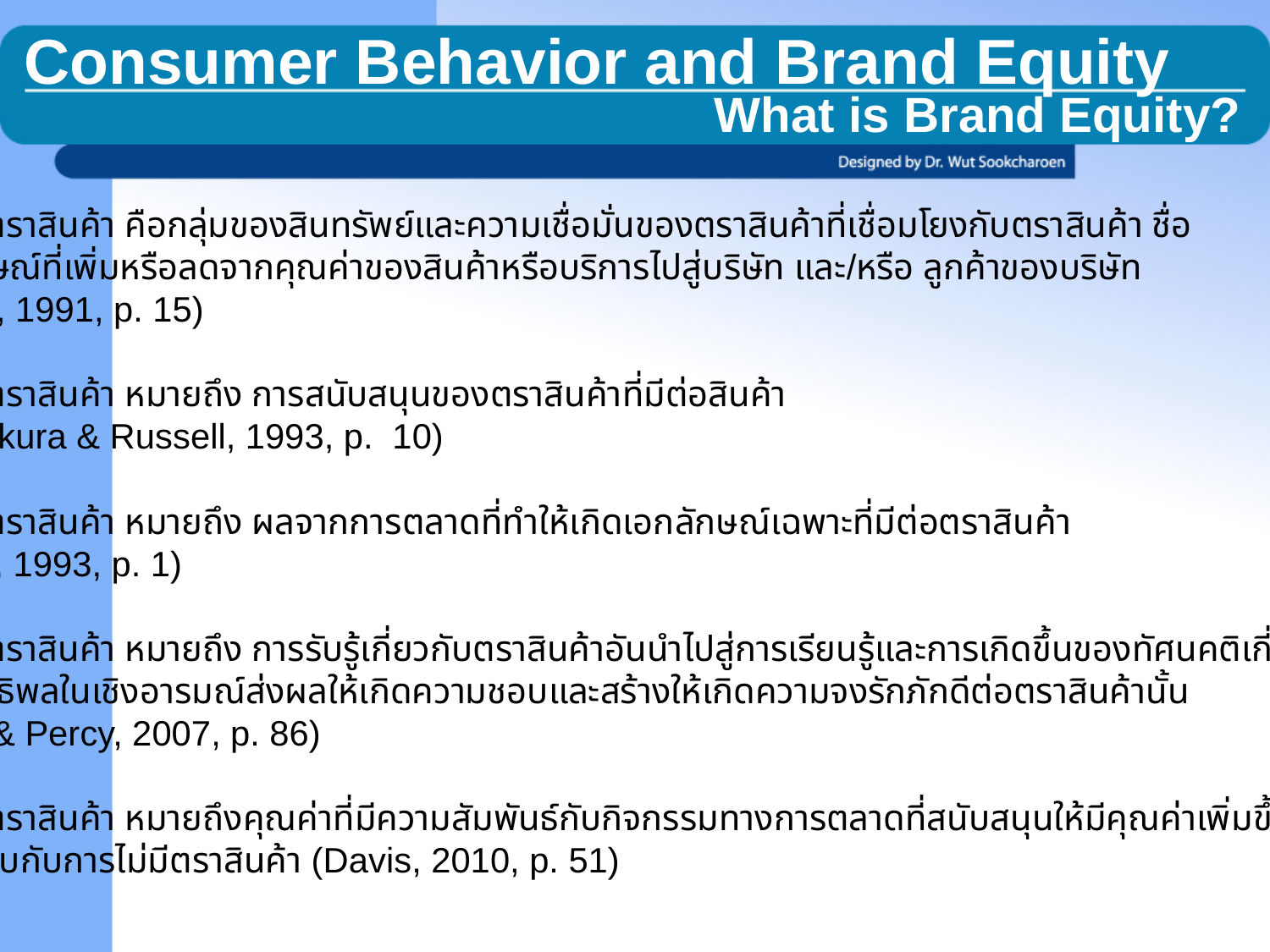

Consumer Behavior and Brand Equity
What is Brand Equity?
คุณค่าตราสินค้า คือกลุ่มของสินทรัพย์และความเชื่อมั่นของตราสินค้าที่เชื่อมโยงกับตราสินค้า ชื่อ
สัญลักษณ์ที่เพิ่มหรือลดจากคุณค่าของสินค้าหรือบริการไปสู่บริษัท และ/หรือ ลูกค้าของบริษัท
(Aaker, 1991, p. 15)

คุณค่าตราสินค้า หมายถึง การสนับสนุนของตราสินค้าที่มีต่อสินค้า
(Kamakura & Russell, 1993, p.  10)

คุณค่าตราสินค้า หมายถึง ผลจากการตลาดที่ทำให้เกิดเอกลักษณ์เฉพาะที่มีต่อตราสินค้า
(Keller, 1993, p. 1)

คุณค่าตราสินค้า หมายถึง การรับรู้เกี่ยวกับตราสินค้าอันนำไปสู่การเรียนรู้และการเกิดขึ้นของทัศนคติเกี่ยวกับตราสินค้า
ซึ่งมีอิทธิพลในเชิงอารมณ์ส่งผลให้เกิดความชอบและสร้างให้เกิดความจงรักภักดีต่อตราสินค้านั้น
(Elliot & Percy, 2007, p. 86)

คุณค่าตราสินค้า หมายถึงคุณค่าที่มีความสัมพันธ์กับกิจกรรมทางการตลาดที่สนับสนุนให้มีคุณค่าเพิ่มขึ้น
เมื่อเทียบกับการไม่มีตราสินค้า (Davis, 2010, p. 51)